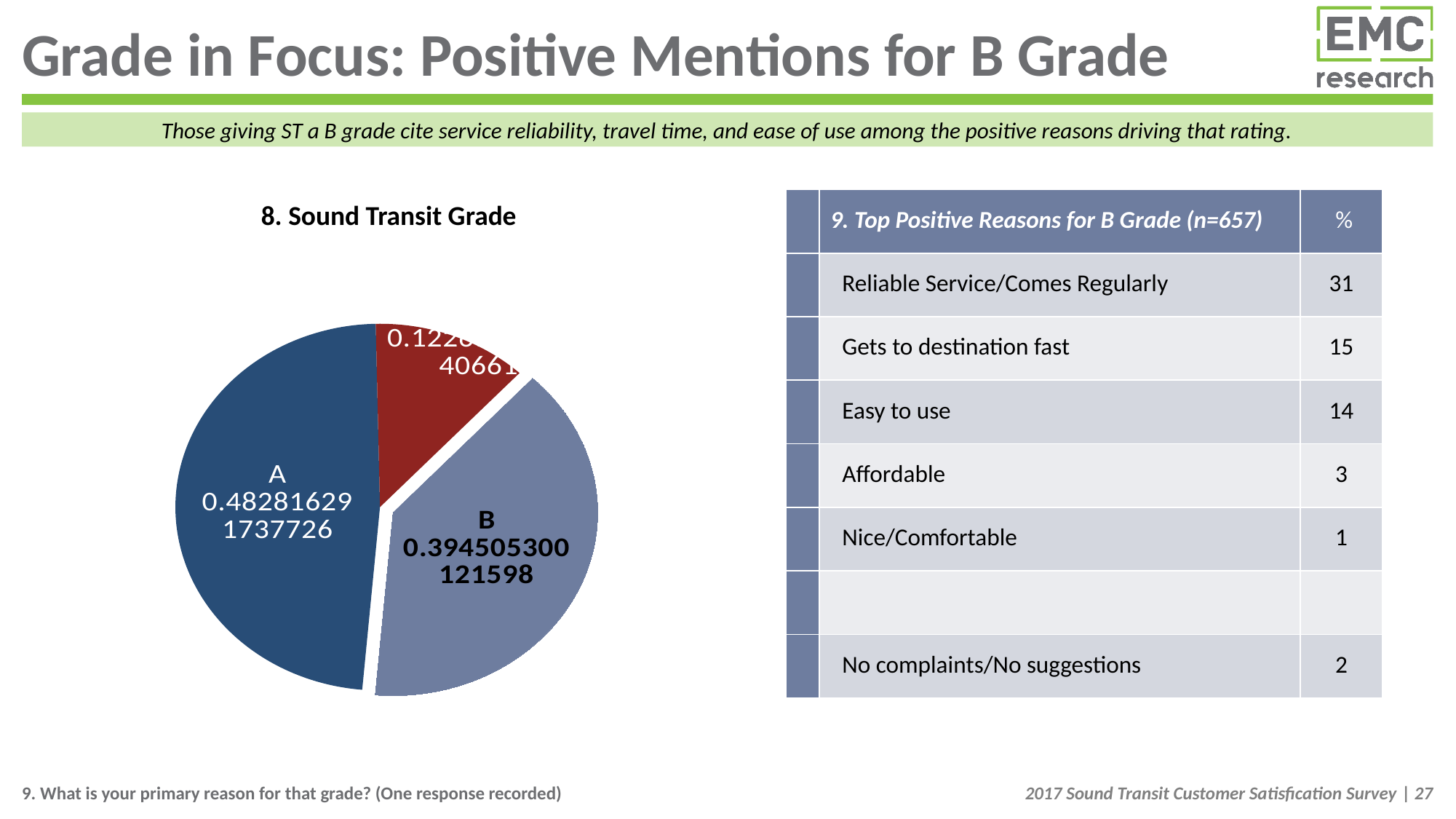

# Grade in Focus: Positive Mentions for B Grade
Those giving ST a B grade cite service reliability, travel time, and ease of use among the positive reasons driving that rating.
|  | 9. Top Positive Reasons for B Grade (n=657) | % |
| --- | --- | --- |
|  | Reliable Service/Comes Regularly | 31 |
|  | Gets to destination fast | 15 |
|  | Easy to use | 14 |
|  | Affordable | 3 |
|  | Nice/Comfortable | 1 |
|  |  |  |
|  | No complaints/No suggestions | 2 |
8. Sound Transit Grade

### Chart

| Category | Overall |
|---|---|
| A | 0.48281629173772617 |
|   | None |
| C or lower | 0.12267840814066139 |
|    | None |
| B | 0.394505300121598 |
9. What is your primary reason for that grade? (One response recorded)